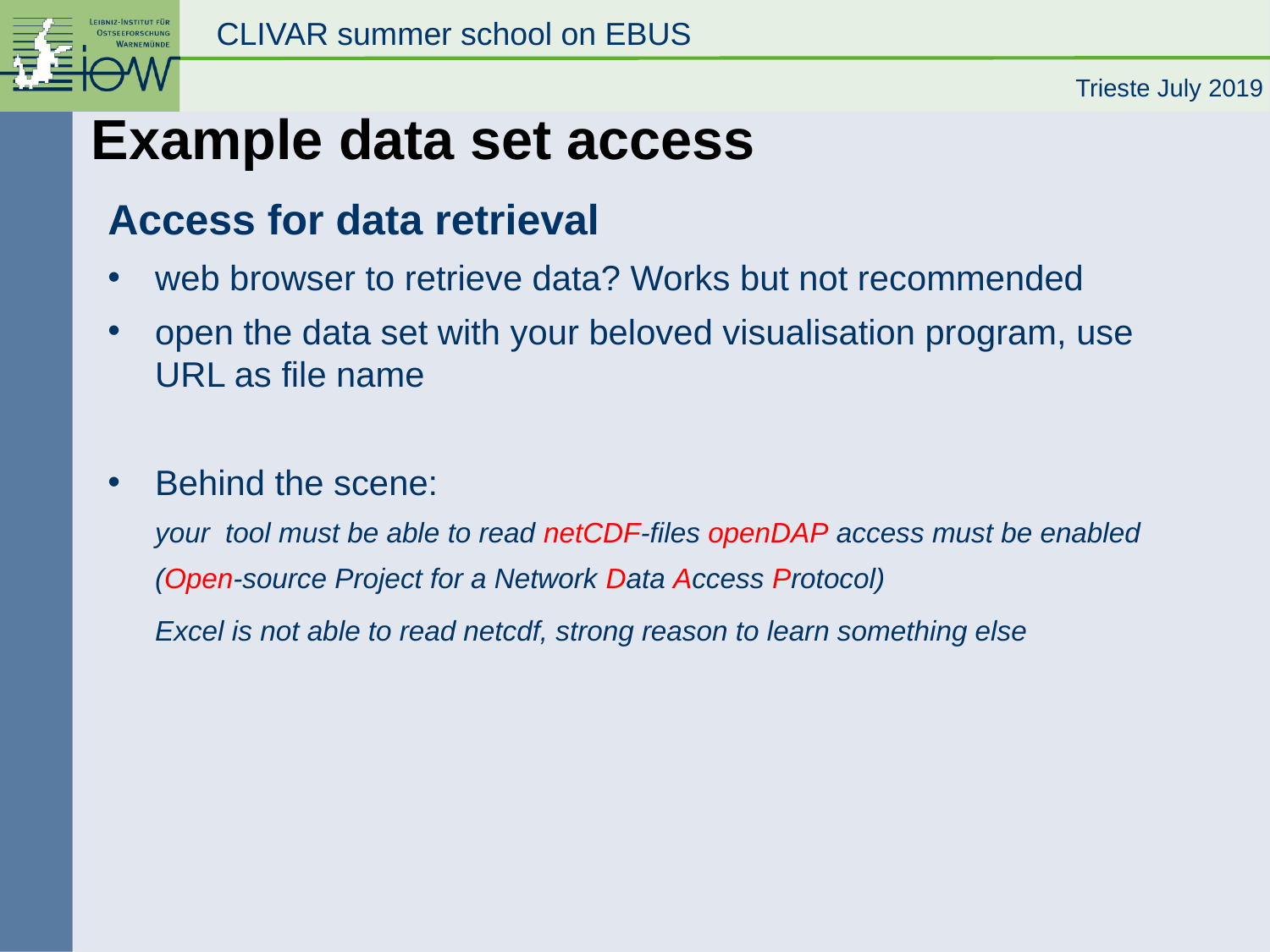

Example data set access
Access for data retrieval
web browser to retrieve data? Works but not recommended
open the data set with your beloved visualisation program, use URL as file name

Behind the scene:
	your  tool must be able to read netCDF-files openDAP access must be enabled
	(Open-source Project for a Network Data Access Protocol)
	Excel is not able to read netcdf, strong reason to learn something else